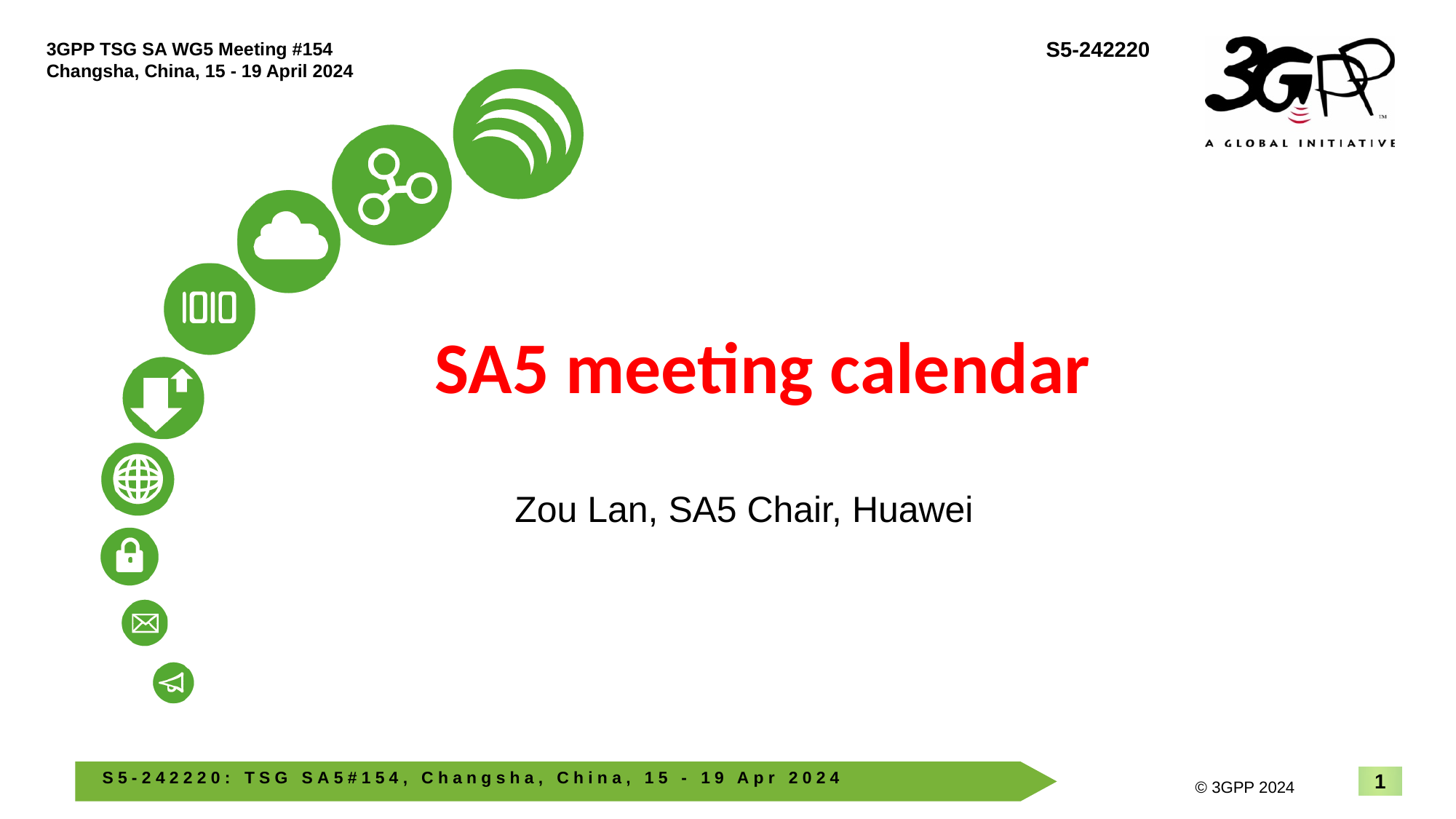

# SA5 meeting calendar
Zou Lan, SA5 Chair, Huawei